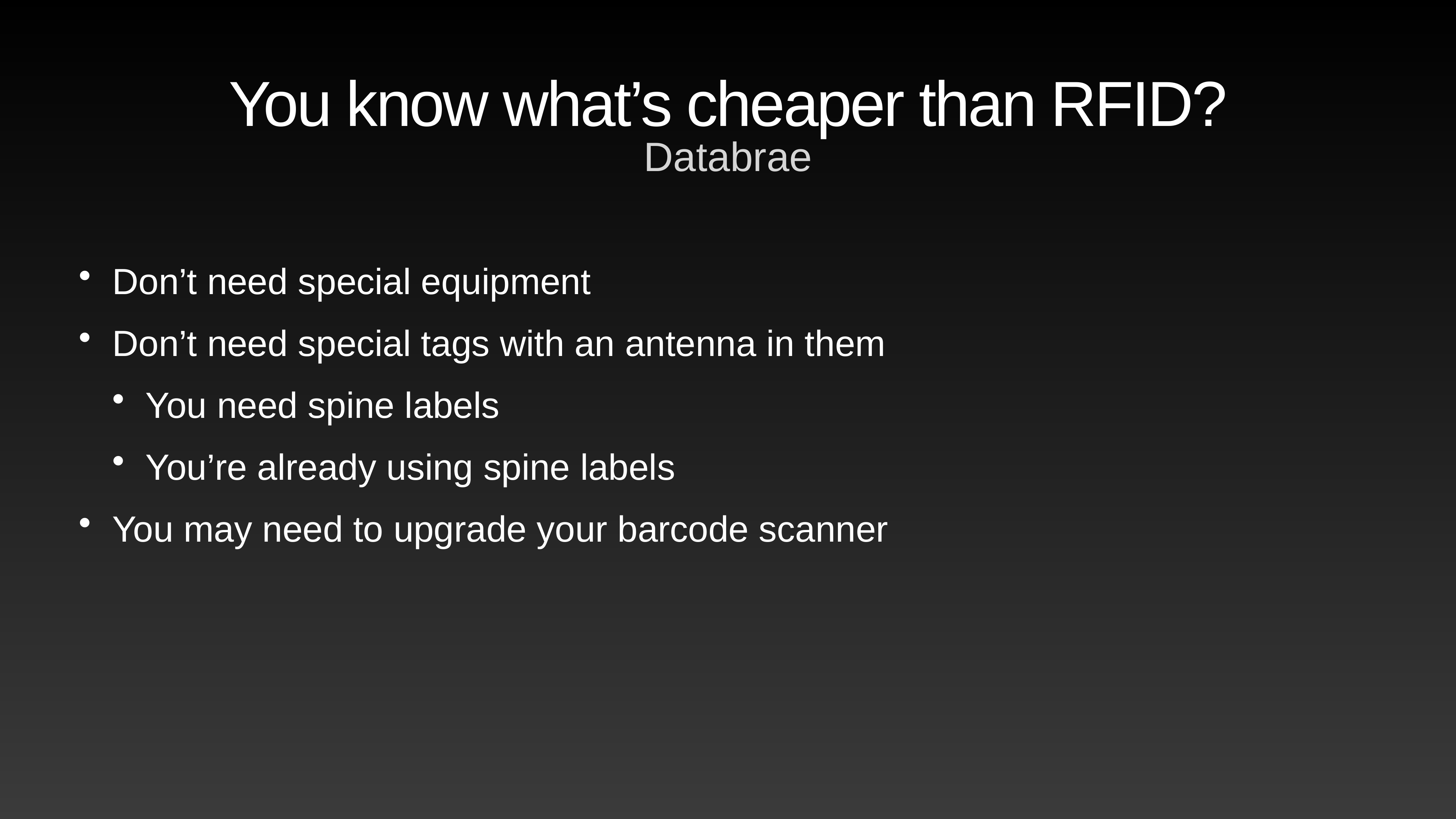

# You know what’s cheaper than RFID?
Databrae
Don’t need special equipment
Don’t need special tags with an antenna in them
You need spine labels
You’re already using spine labels
You may need to upgrade your barcode scanner